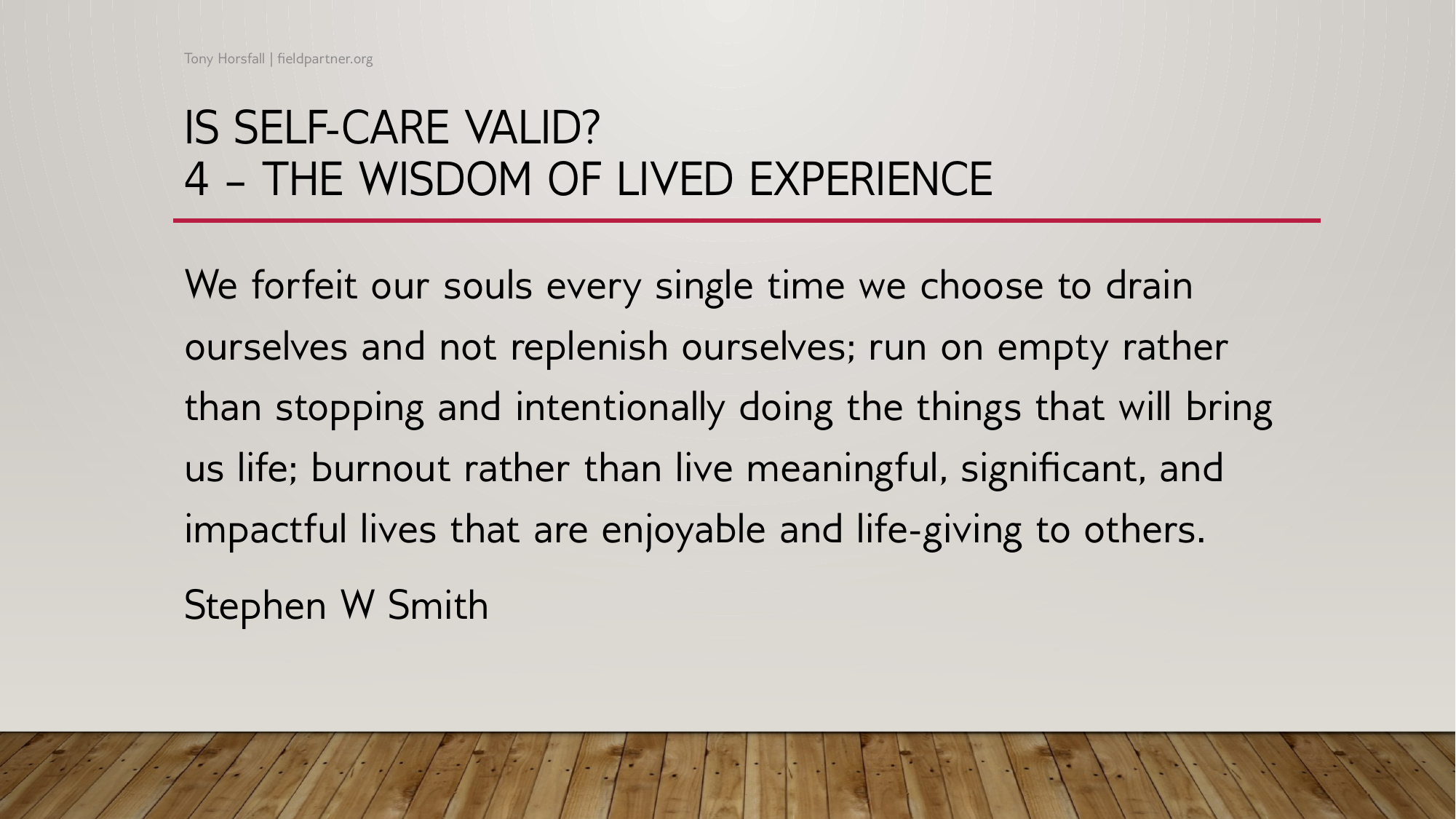

Tony Horsfall | fieldpartner.org
# Is self-care valid? 4 – the wisdom of lived experience
We forfeit our souls every single time we choose to drain ourselves and not replenish ourselves; run on empty rather than stopping and intentionally doing the things that will bring us life; burnout rather than live meaningful, significant, and impactful lives that are enjoyable and life-giving to others.
Stephen W Smith